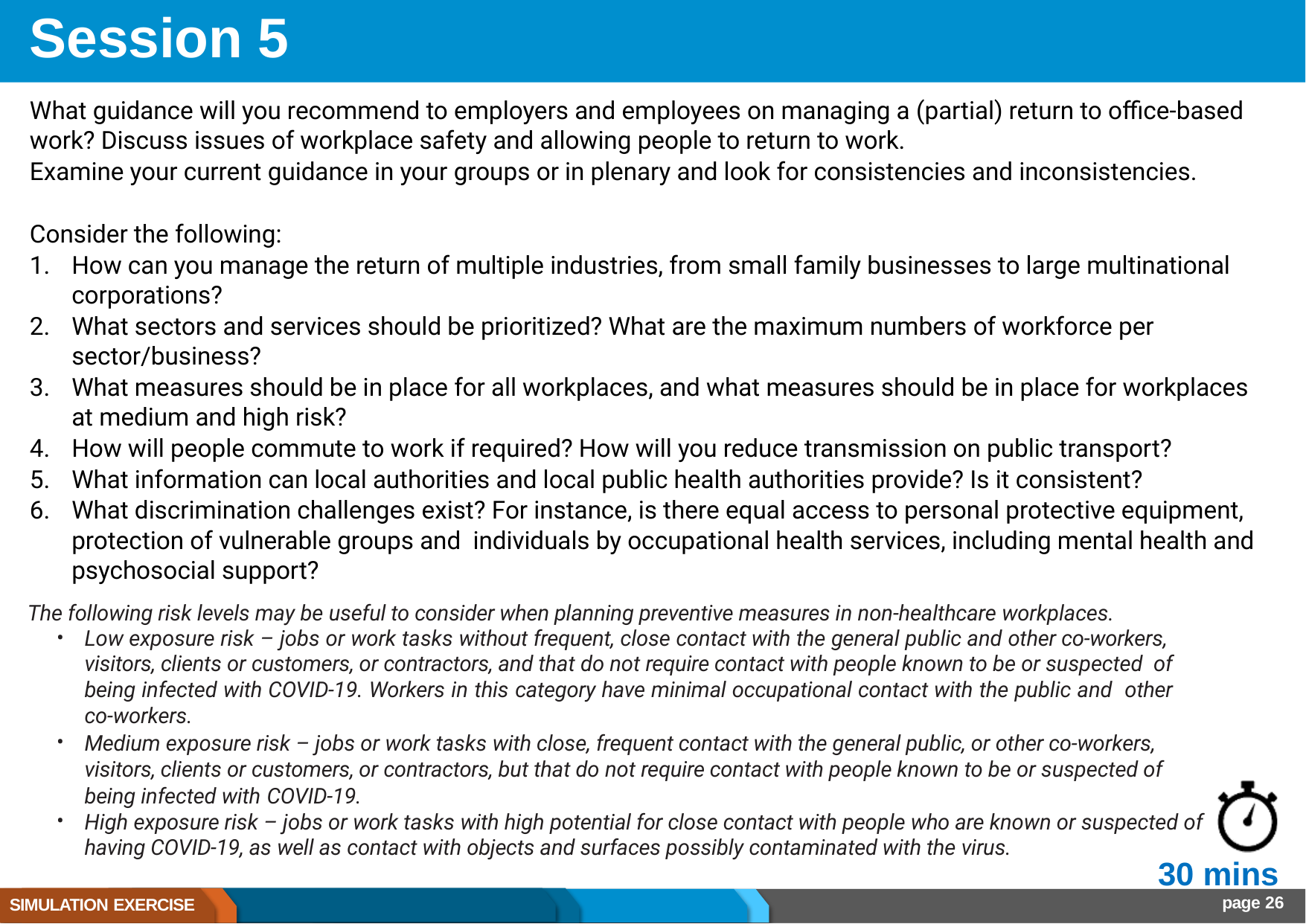

# Session 5
What guidance will you recommend to employers and employees on managing a (partial) return to office-based work? Discuss issues of workplace safety and allowing people to return to work.
Examine your current guidance in your groups or in plenary and look for consistencies and inconsistencies.

Consider the following:
How can you manage the return of multiple industries, from small family businesses to large multinational corporations?
What sectors and services should be prioritized? What are the maximum numbers of workforce per sector/business?
What measures should be in place for all workplaces, and what measures should be in place for workplaces at medium and high risk?
How will people commute to work if required? How will you reduce transmission on public transport?
What information can local authorities and local public health authorities provide? Is it consistent?
What discrimination challenges exist? For instance, is there equal access to personal protective equipment, protection of vulnerable groups and  individuals by occupational health services, including mental health and psychosocial support?
The following risk levels may be useful to consider when planning preventive measures in non-healthcare workplaces.
Low exposure risk – jobs or work tasks without frequent, close contact with the general public and other co-workers,  visitors, clients or customers, or contractors, and that do not require contact with people known to be or suspected  of being infected with COVID-19. Workers in this category have minimal occupational contact with the public and  other co-workers.
Medium exposure risk – jobs or work tasks with close, frequent contact with the general public, or other co-workers,  visitors, clients or customers, or contractors, but that do not require contact with people known to be or suspected of  being infected with COVID-19.
High exposure risk – jobs or work tasks with high potential for close contact with people who are known or suspected of  having COVID-19, as well as contact with objects and surfaces possibly contaminated with the virus.
30 mins

page 26
SIMULATION EXERCISE